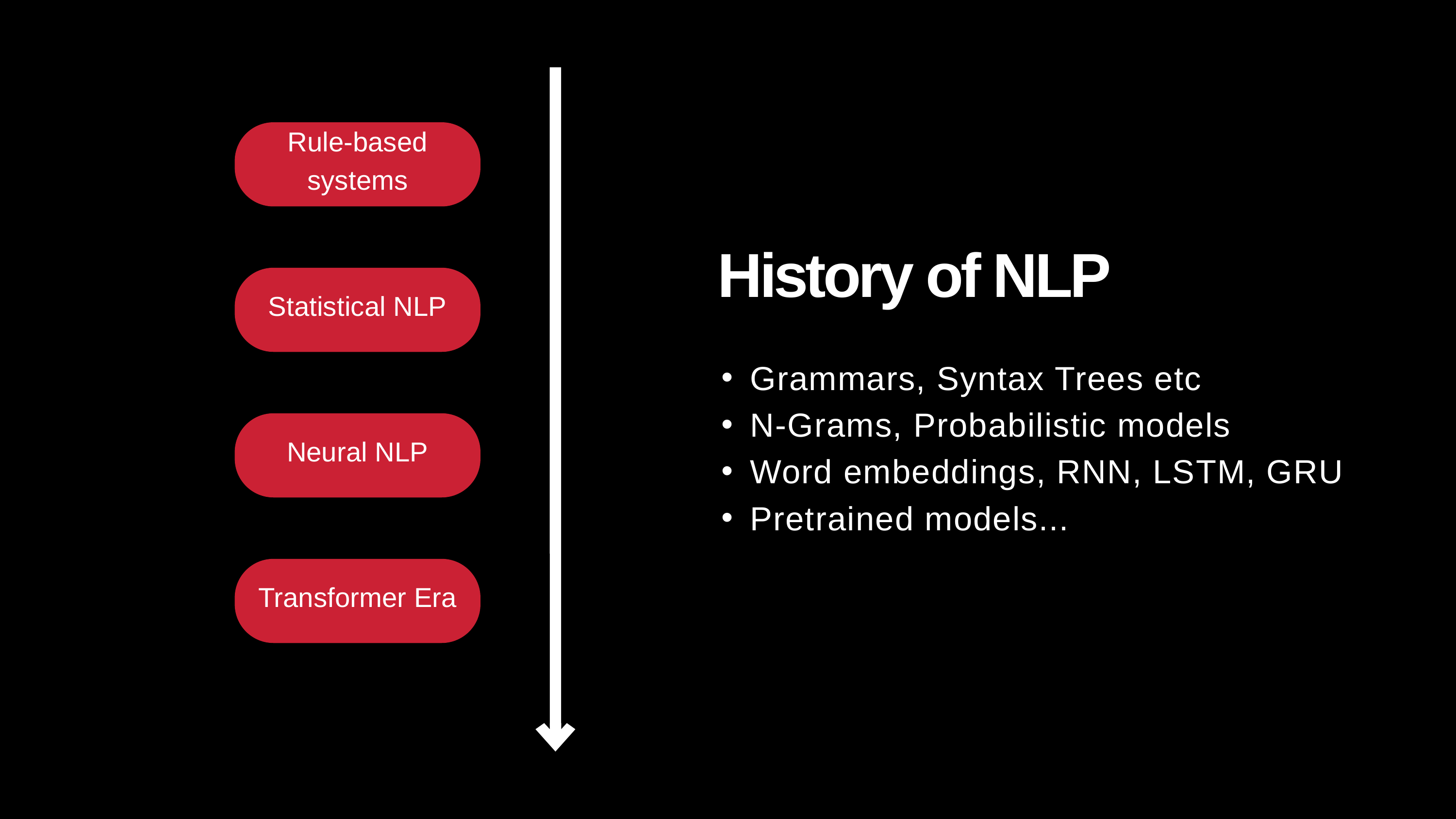

Rule-based systems
History of NLP

Statistical NLP
Grammars, Syntax Trees etc
N-Grams, Probabilistic models
Word embeddings, RNN, LSTM, GRU
Pretrained models...

Neural NLP

Transformer Era